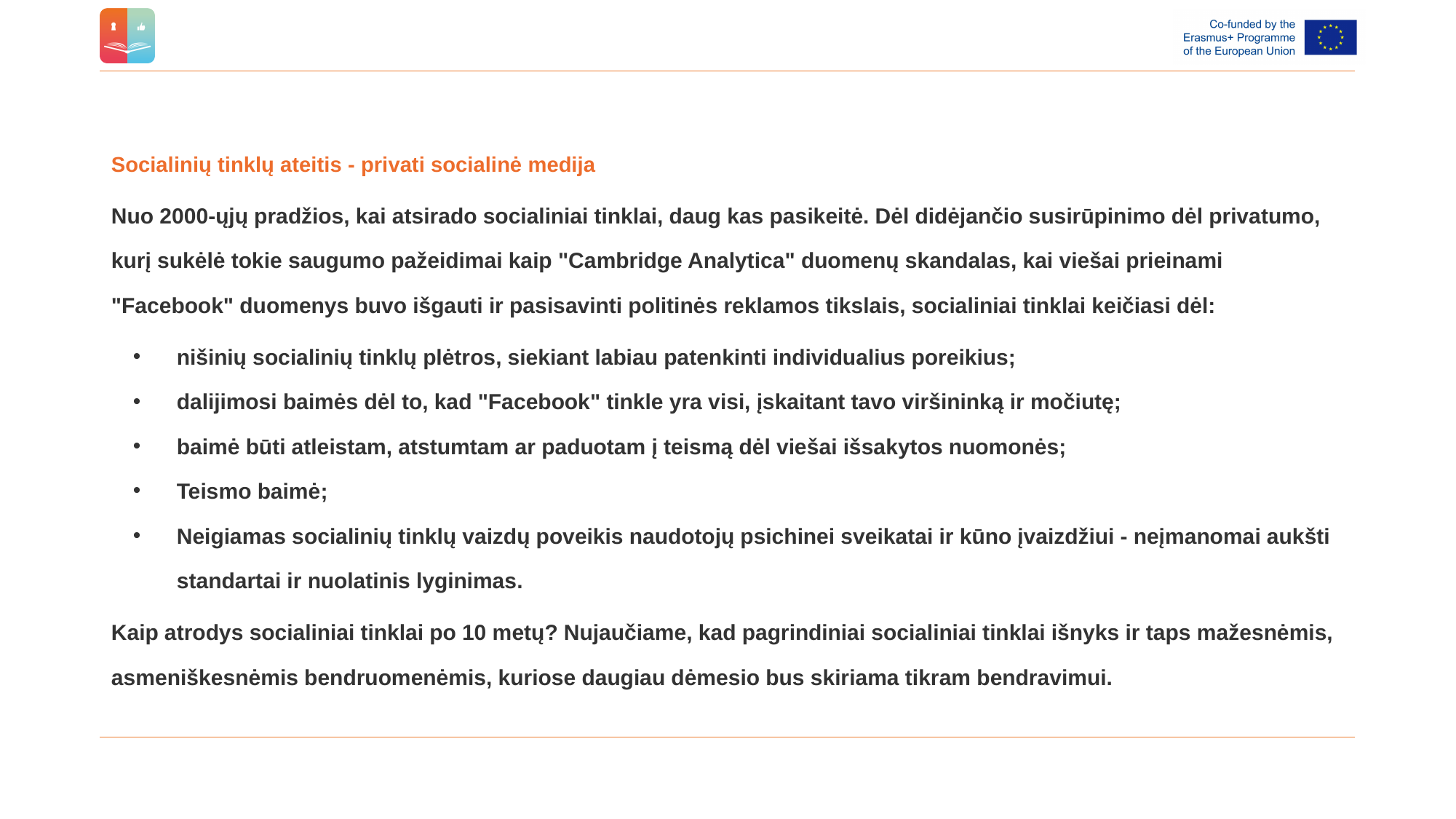

Socialinių tinklų ateitis - privati socialinė medija
Nuo 2000-ųjų pradžios, kai atsirado socialiniai tinklai, daug kas pasikeitė. Dėl didėjančio susirūpinimo dėl privatumo, kurį sukėlė tokie saugumo pažeidimai kaip "Cambridge Analytica" duomenų skandalas, kai viešai prieinami "Facebook" duomenys buvo išgauti ir pasisavinti politinės reklamos tikslais, socialiniai tinklai keičiasi dėl:
nišinių socialinių tinklų plėtros, siekiant labiau patenkinti individualius poreikius;
dalijimosi baimės dėl to, kad "Facebook" tinkle yra visi, įskaitant tavo viršininką ir močiutę;
baimė būti atleistam, atstumtam ar paduotam į teismą dėl viešai išsakytos nuomonės;
Teismo baimė;
Neigiamas socialinių tinklų vaizdų poveikis naudotojų psichinei sveikatai ir kūno įvaizdžiui - neįmanomai aukšti standartai ir nuolatinis lyginimas.
Kaip atrodys socialiniai tinklai po 10 metų? Nujaučiame, kad pagrindiniai socialiniai tinklai išnyks ir taps mažesnėmis, asmeniškesnėmis bendruomenėmis, kuriose daugiau dėmesio bus skiriama tikram bendravimui.